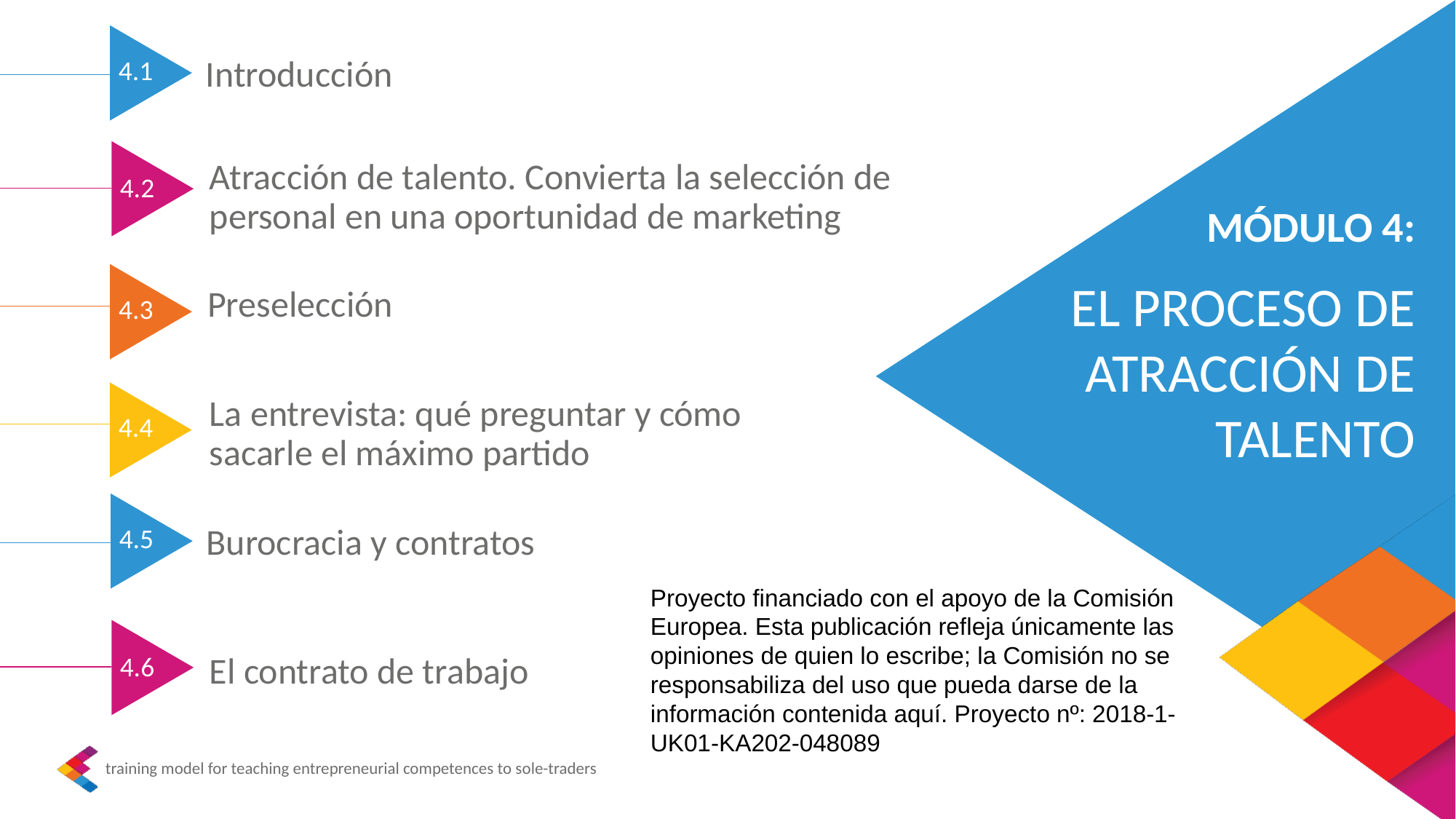

Introducción
4.1

Atracción de talento. Convierta la selección de personal en una oportunidad de marketing
4.2
MÓDULO 4:

EL PROCESO DE ATRACCIÓN DE TALENTO

Preselección
4.3

La entrevista: qué preguntar y cómo sacarle el máximo partido
4.4

Burocracia y contratos
4.5
Proyecto financiado con el apoyo de la Comisión Europea. Esta publicación refleja únicamente las opiniones de quien lo escribe; la Comisión no se responsabiliza del uso que pueda darse de la información contenida aquí. Proyecto nº: 2018-1-UK01-KA202-048089

El contrato de trabajo
4.6